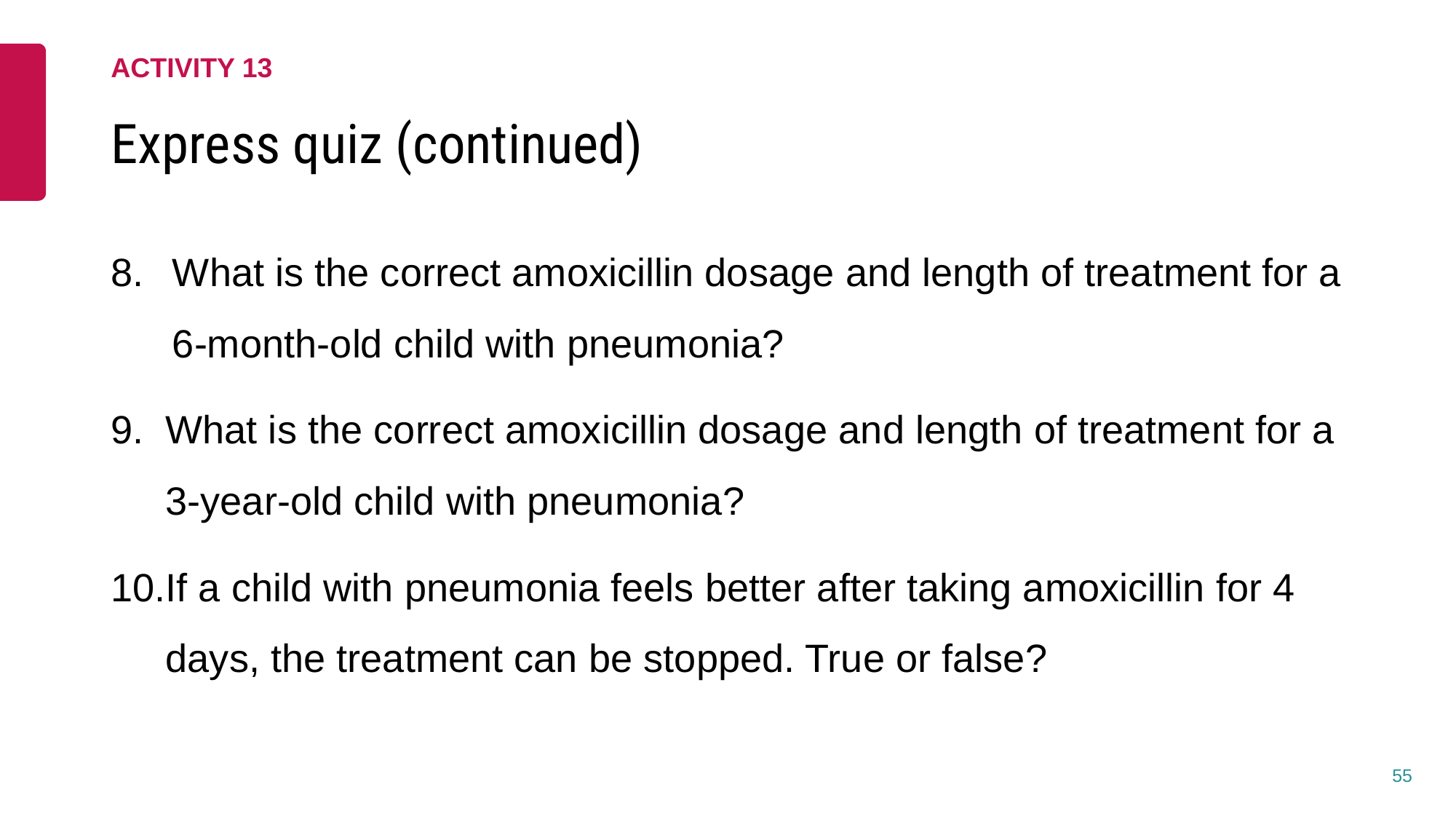

ACTIVITY 13
# Express quiz (continued)
What is the correct amoxicillin dosage and length of treatment for a 6-month-old child with pneumonia?
What is the correct amoxicillin dosage and length of treatment for a 3-year-old child with pneumonia?
If a child with pneumonia feels better after taking amoxicillin for 4 days, the treatment can be stopped. True or false?

55